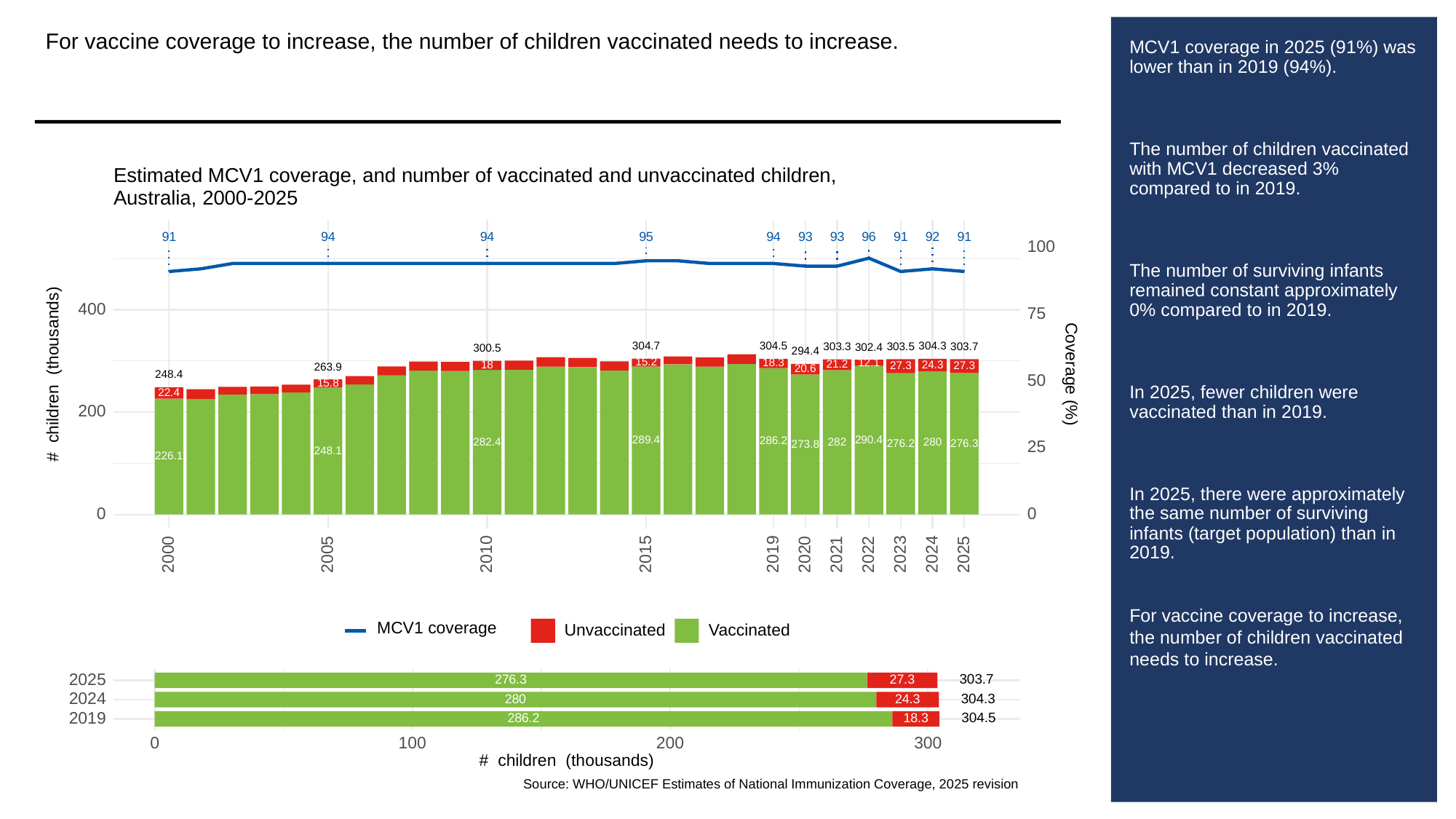

For vaccine coverage to increase, the number of children vaccinated needs to increase.
# MCV1 coverage in 2025 (91%) was lower than in 2019 (94%).

The number of children vaccinated with MCV1 decreased 3% compared to in 2019.

The number of surviving infants remained constant approximately 0% compared to in 2019.

In 2025, fewer children were vaccinated than in 2019.

In 2025, there were approximately the same number of surviving infants (target population) than in 2019.

For vaccine coverage to increase, the number of children vaccinated needs to increase.

Estimated MCV1 coverage, and number of vaccinated and unvaccinated children,
Australia, 2000-2025

93
93
91
94
94
95
94
96
91
92
91
100

400
75

304.7
304.5
304.3
303.7
303.5
303.3
302.4
300.5
294.4

15.2

12.1

18.3

21.2

24.3

18

27.3
27.3
263.9

20.6

#  children  (thousands)
Coverage (%)

248.4

50

15.8

22.4

200

290.4
289.4
286.2
282.4
282
280
276.3
276.2
273.8
25
248.1
226.1

0
0

2023
2000
2005
2010
2015
2019
2020
2021
2022
2024
2025

MCV1 coverage
Unvaccinated
Vaccinated

2025
303.7
276.3
27.3

2024
304.3
24.3
280

2019
304.5
18.3
286.2

300
0
100
200
#  children  (thousands)
Source: WHO/UNICEF Estimates of National Immunization Coverage, 2025 revision